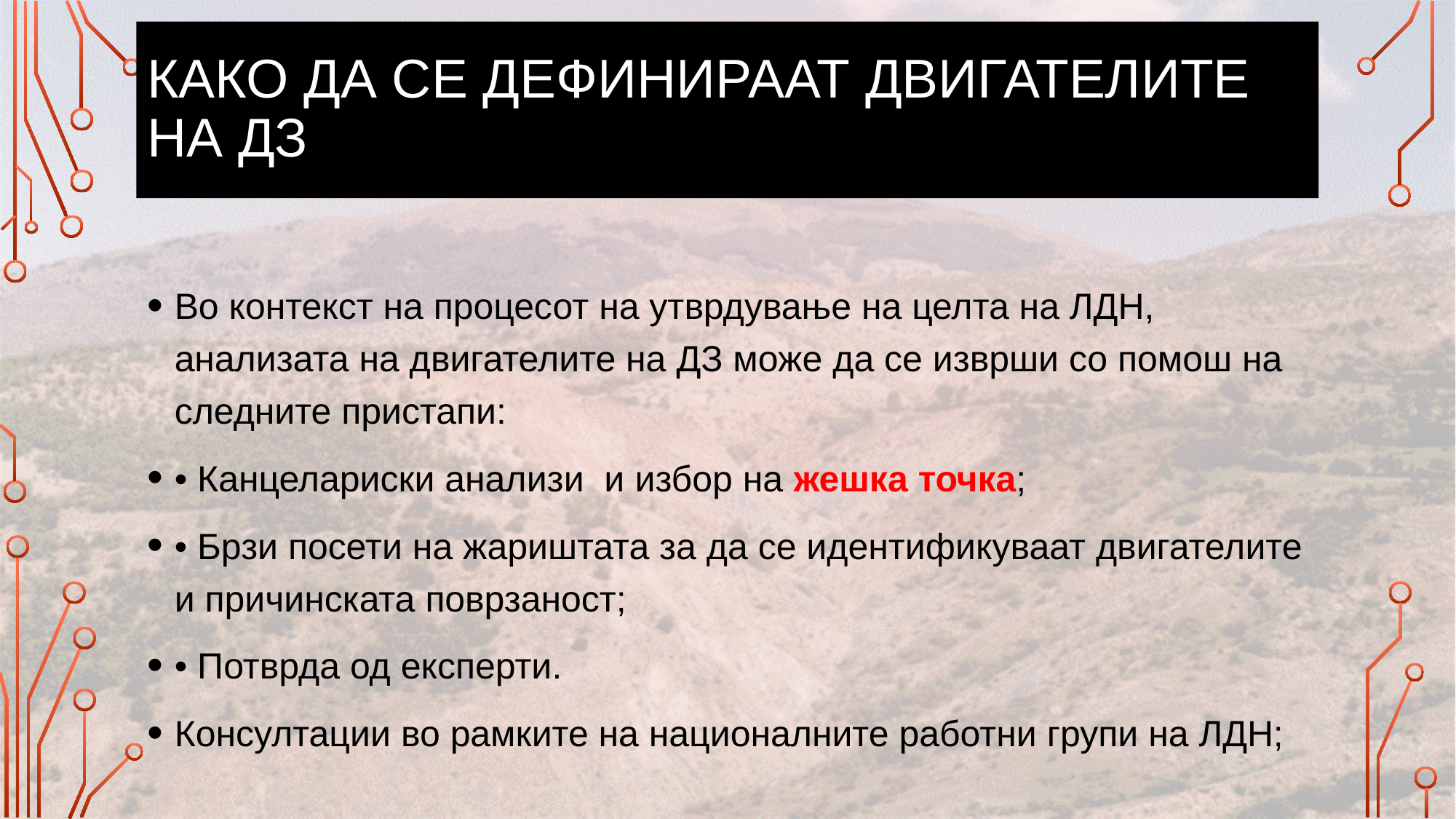

# Како да СЕ ДЕФИНИРААТ ДВИГАТелите на дз
Во контекст на процесот на утврдување на целта на ЛДН, анализата на двигателите на ДЗ може да се изврши со помош на следните пристапи:
• Канцелариски анализи  и избор на жешка точка;
• Брзи посети на жариштата за да се идентификуваат двигателите и причинската поврзаност;
• Потврда од експерти.
Консултации во рамките на националните работни групи на ЛДН;